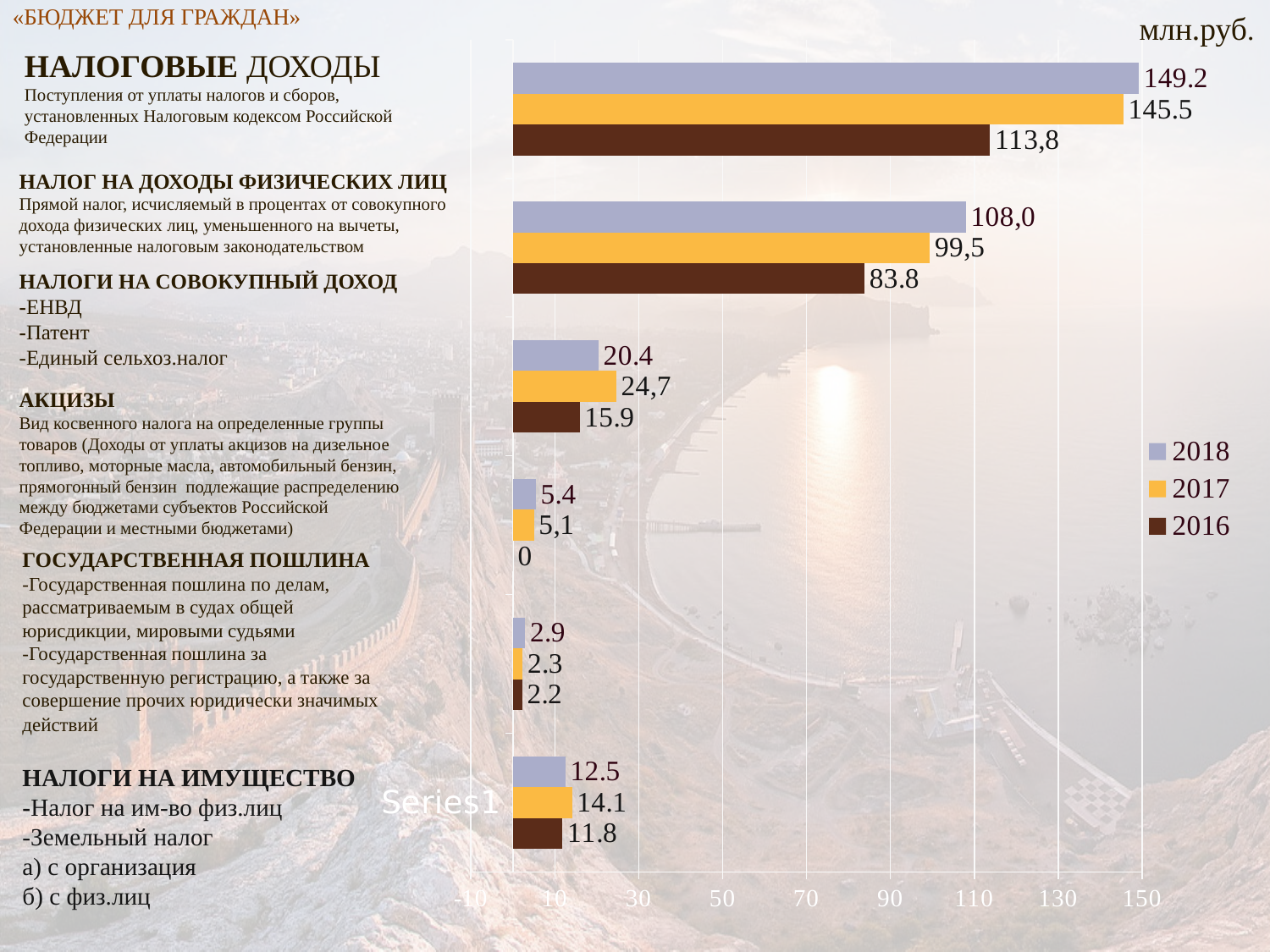

«БЮДЖЕТ ДЛЯ ГРАЖДАН»
млн.руб.
НАЛОГОВЫЕ ДОХОДЫ
Поступления от уплаты налогов и сборов, установленных Налоговым кодексом Российской Федерации

### Chart

| Category | 2016 | 2017 | 2018 |
|---|---|---|---|
|  | 11.8 | 14.1 | 12.5 |
|  | 2.2 | 2.3 | 2.9 |
|  | 0.0 | 5.0 | 5.4 |
|  | 15.9 | 24.6 | 20.4 |
|  | 83.8 | 99.4 | 108.0 |
|  | 113.7 | 145.5 | 149.2 |
НАЛОГ НА ДОХОДЫ ФИЗИЧЕСКИХ ЛИЦ
Прямой налог, исчисляемый в процентах от совокупного дохода физических лиц, уменьшенного на вычеты, установленные налоговым законодательством

НАЛОГИ НА СОВОКУПНЫЙ ДОХОД
-ЕНВД
-Патент
-Единый сельхоз.налог

### Chart

| Category |
|---|
АКЦИЗЫ
Вид косвенного налога на определенные группы товаров (Доходы от уплаты акцизов на дизельное топливо, моторные масла, автомобильный бензин, прямогонный бензин  подлежащие распределению между бюджетами субъектов Российской Федерации и местными бюджетами)
ГОСУДАРСТВЕННАЯ ПОШЛИНА
-Государственная пошлина по делам, рассматриваемым в судах общей юрисдикции, мировыми судьями
-Государственная пошлина за государственную регистрацию, а также за совершение прочих юридически значимых действий

### Chart

| Category |
|---|
НАЛОГИ НА ИМУЩЕСТВО
-Налог на им-во физ.лиц
-Земельный налог
а) с организация
б) с физ.лиц